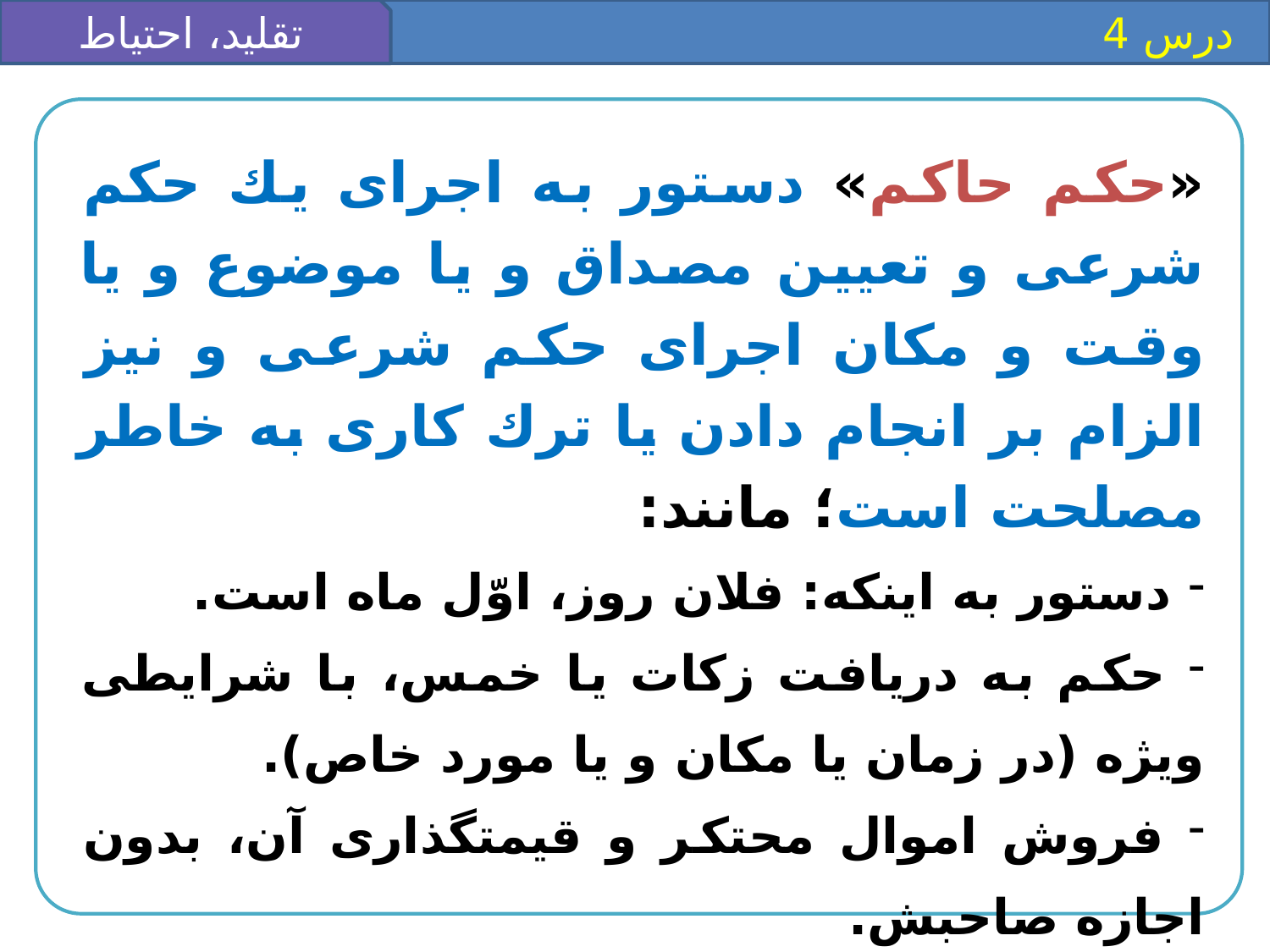

تقليد، احتياط
 درس 4

«حكم حاكم» دستور به اجراى يك حكم شرعى و تعيين مصداق و يا موضوع و يا وقت و مكان اجراى حكم شرعى و نيز الزام بر انجام دادن يا ترك كارى به خاطر مصلحت است؛ مانند:
 دستور به اينكه: فلان روز، اوّل ماه است.
 حكم به دريافت زكات يا خمس، با شرايطى ويژه (در زمان يا مكان و يا مورد خاص).
 فروش اموال محتكر و قيمت‏گذارى آن، بدون اجازه صاحبش.
 حكم به اجراى حدود و تعزيرات.